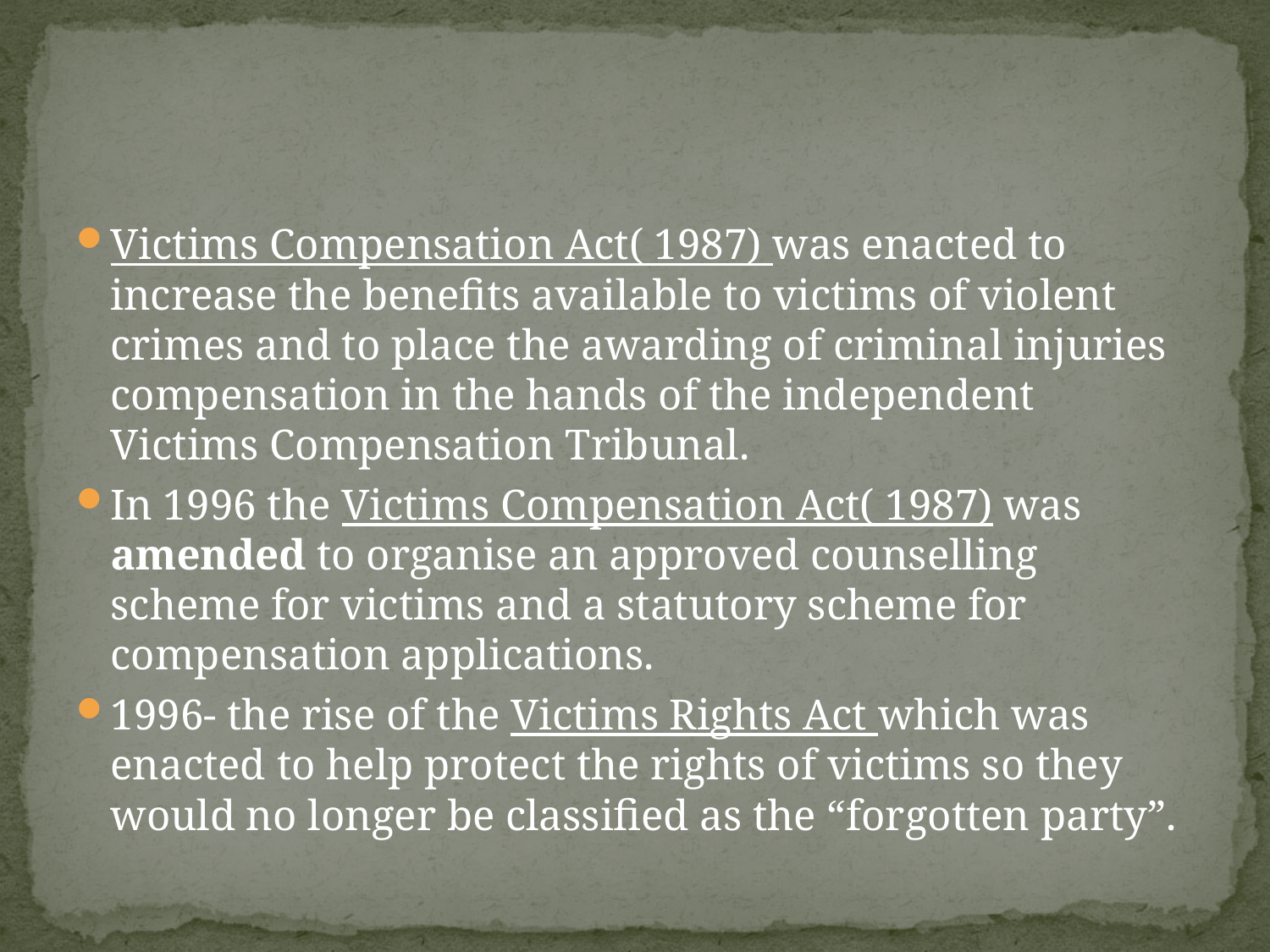

#
Victims Compensation Act( 1987) was enacted to increase the benefits available to victims of violent crimes and to place the awarding of criminal injuries compensation in the hands of the independent Victims Compensation Tribunal.
In 1996 the Victims Compensation Act( 1987) was amended to organise an approved counselling scheme for victims and a statutory scheme for compensation applications.
1996- the rise of the Victims Rights Act which was enacted to help protect the rights of victims so they would no longer be classified as the “forgotten party”.